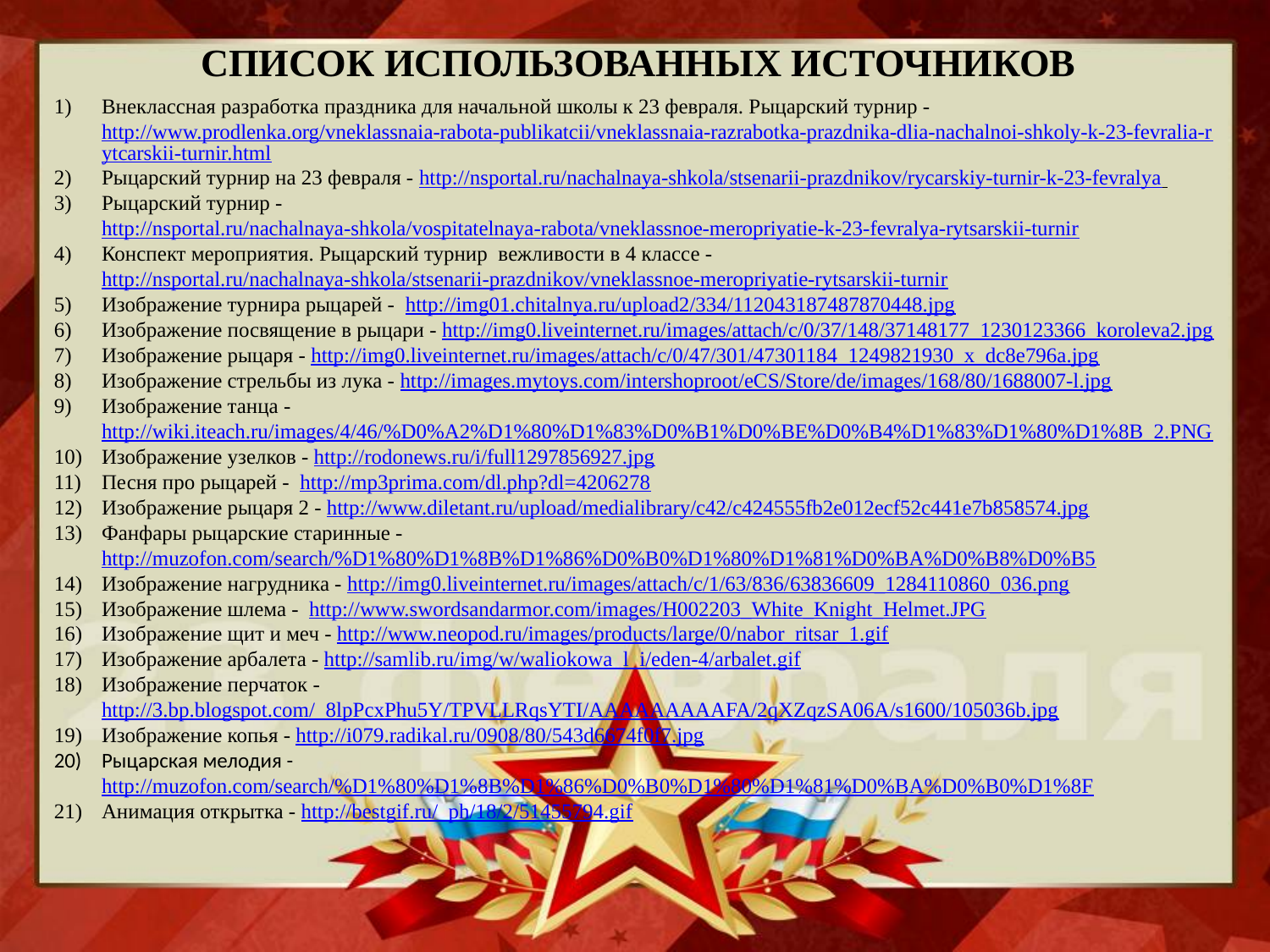

# СПИСОК ИСПОЛЬЗОВАННЫХ ИСТОЧНИКОВ
Внеклассная разработка праздника для начальной школы к 23 февраля. Рыцарский турнир -  http://www.prodlenka.org/vneklassnaia-rabota-publikatcii/vneklassnaia-razrabotka-prazdnika-dlia-nachalnoi-shkoly-k-23-fevralia-rytcarskii-turnir.html
Рыцарский турнир на 23 февраля - http://nsportal.ru/nachalnaya-shkola/stsenarii-prazdnikov/rycarskiy-turnir-k-23-fevralya
Рыцарский турнир - http://nsportal.ru/nachalnaya-shkola/vospitatelnaya-rabota/vneklassnoe-meropriyatie-k-23-fevralya-rytsarskii-turnir
Конспект мероприятия. Рыцарский турнир  вежливости в 4 классе - http://nsportal.ru/nachalnaya-shkola/stsenarii-prazdnikov/vneklassnoe-meropriyatie-rytsarskii-turnir
Изображение турнира рыцарей -  http://img01.chitalnya.ru/upload2/334/112043187487870448.jpg
Изображение посвящение в рыцари - http://img0.liveinternet.ru/images/attach/c/0/37/148/37148177_1230123366_koroleva2.jpg
Изображение рыцаря - http://img0.liveinternet.ru/images/attach/c/0/47/301/47301184_1249821930_x_dc8e796a.jpg
Изображение стрельбы из лука - http://images.mytoys.com/intershoproot/eCS/Store/de/images/168/80/1688007-l.jpg
Изображение танца - http://wiki.iteach.ru/images/4/46/%D0%A2%D1%80%D1%83%D0%B1%D0%BE%D0%B4%D1%83%D1%80%D1%8B_2.PNG
Изображение узелков - http://rodonews.ru/i/full1297856927.jpg
Песня про рыцарей -  http://mp3prima.com/dl.php?dl=4206278
Изображение рыцаря 2 - http://www.diletant.ru/upload/medialibrary/c42/c424555fb2e012ecf52c441e7b858574.jpg
Фанфары рыцарские старинные - http://muzofon.com/search/%D1%80%D1%8B%D1%86%D0%B0%D1%80%D1%81%D0%BA%D0%B8%D0%B5
Изображение нагрудника - http://img0.liveinternet.ru/images/attach/c/1/63/836/63836609_1284110860_036.png
Изображение шлема -  http://www.swordsandarmor.com/images/H002203_White_Knight_Helmet.JPG
Изображение щит и меч - http://www.neopod.ru/images/products/large/0/nabor_ritsar_1.gif
Изображение арбалета - http://samlib.ru/img/w/waliokowa_l_i/eden-4/arbalet.gif
Изображение перчаток - http://3.bp.blogspot.com/_8lpPcxPhu5Y/TPVLLRqsYTI/AAAAAAAAAFA/2qXZqzSA06A/s1600/105036b.jpg
Изображение копья - http://i079.radikal.ru/0908/80/543d6674f0f7.jpg
Рыцарская мелодия - http://muzofon.com/search/%D1%80%D1%8B%D1%86%D0%B0%D1%80%D1%81%D0%BA%D0%B0%D1%8F
Анимация открытка - http://bestgif.ru/_ph/18/2/51455794.gif